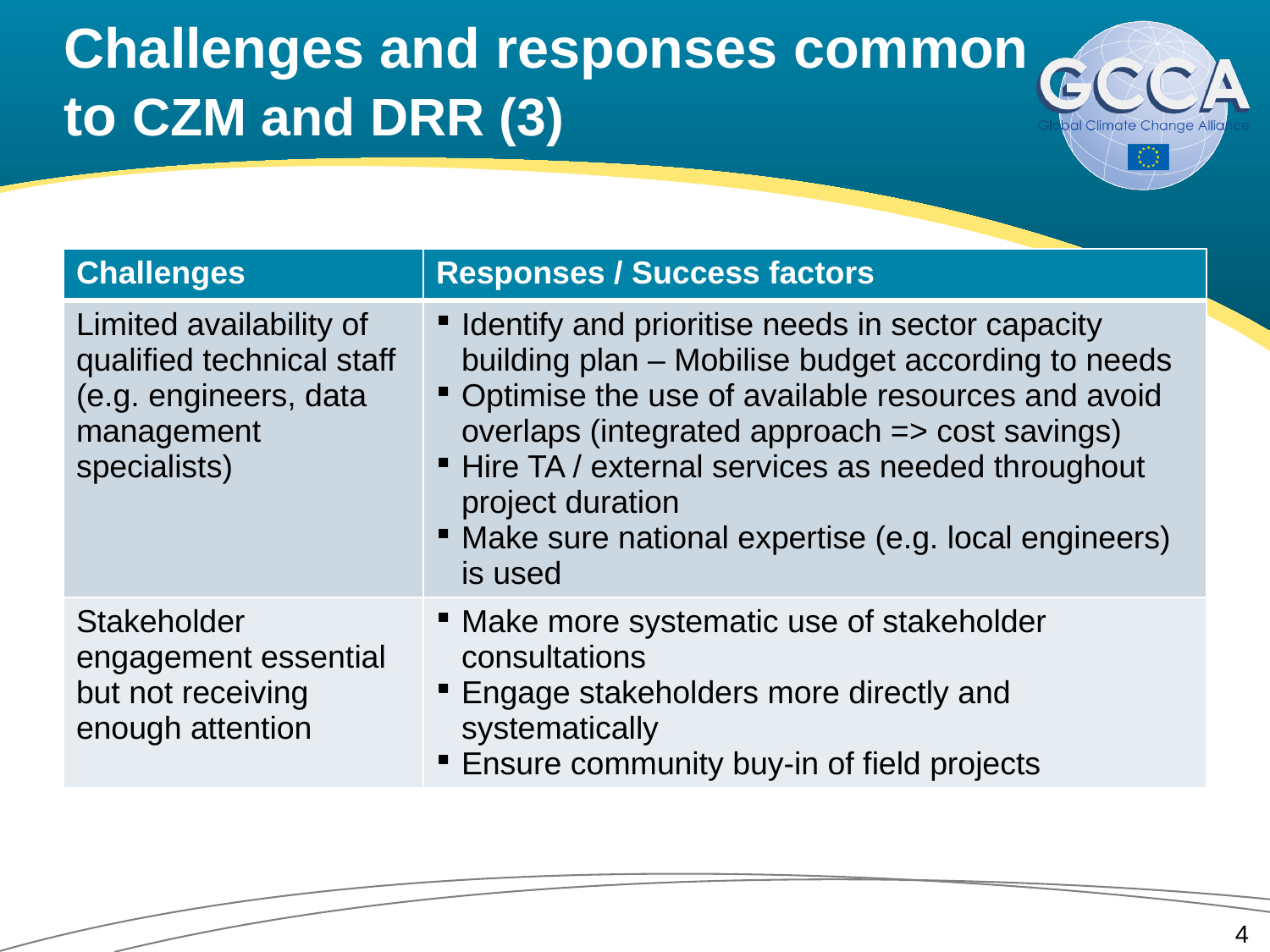

# Challenges and responses common to CZM and DRR (3)
| Challenges | Responses / Success factors |
| --- | --- |
| Limited availability of qualified technical staff (e.g. engineers, data management specialists) | Identify and prioritise needs in sector capacity building plan – Mobilise budget according to needs Optimise the use of available resources and avoid overlaps (integrated approach => cost savings) Hire TA / external services as needed throughout project duration Make sure national expertise (e.g. local engineers) is used |
| Stakeholder engagement essential but not receiving enough attention | Make more systematic use of stakeholder consultations Engage stakeholders more directly and systematically Ensure community buy-in of field projects |
4